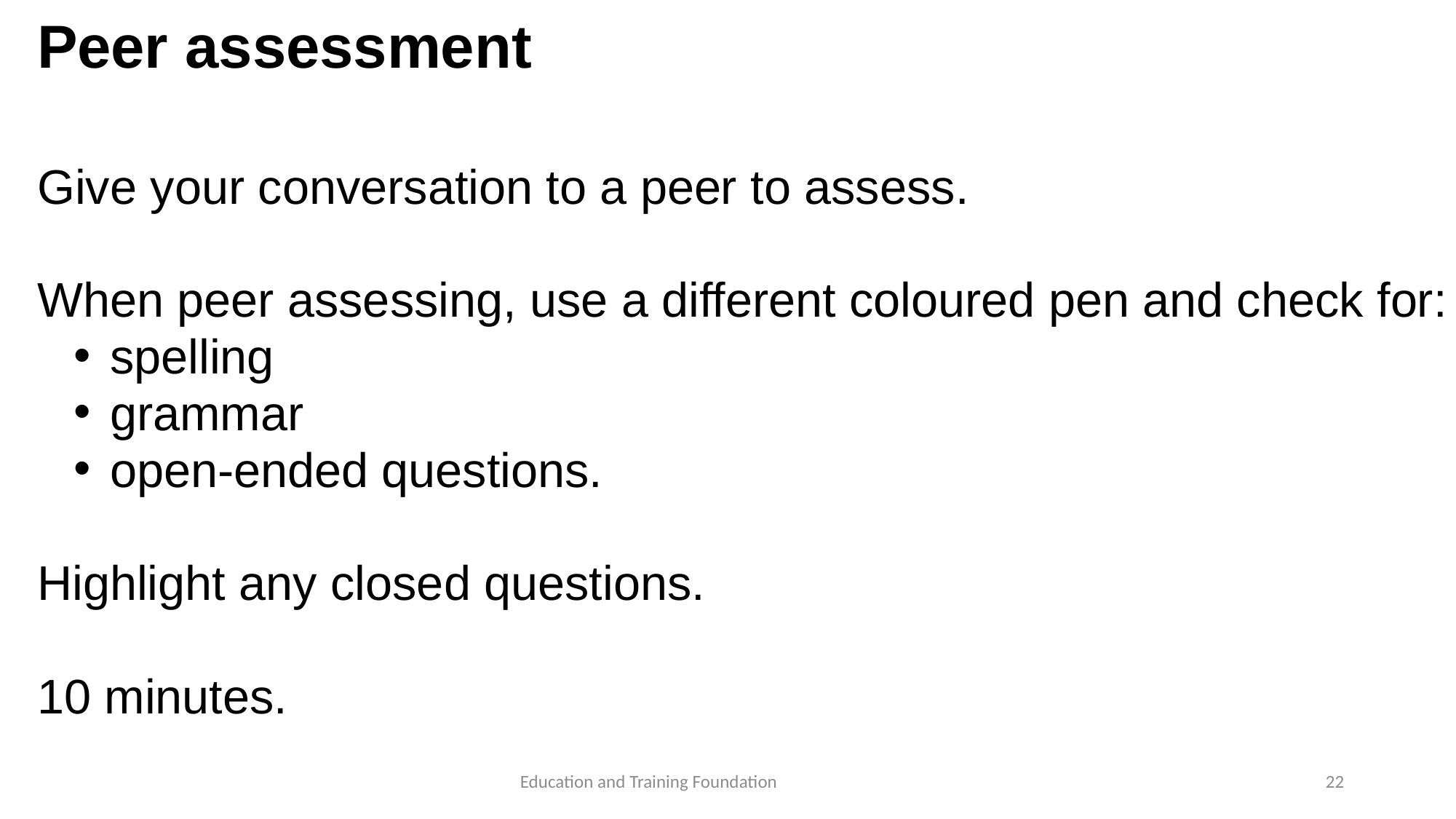

# Peer assessment
Give your conversation to a peer to assess.

When peer assessing, use a different coloured pen and check for:
spelling
grammar
open-ended questions.

Highlight any closed questions.

10 minutes.
22
Education and Training Foundation